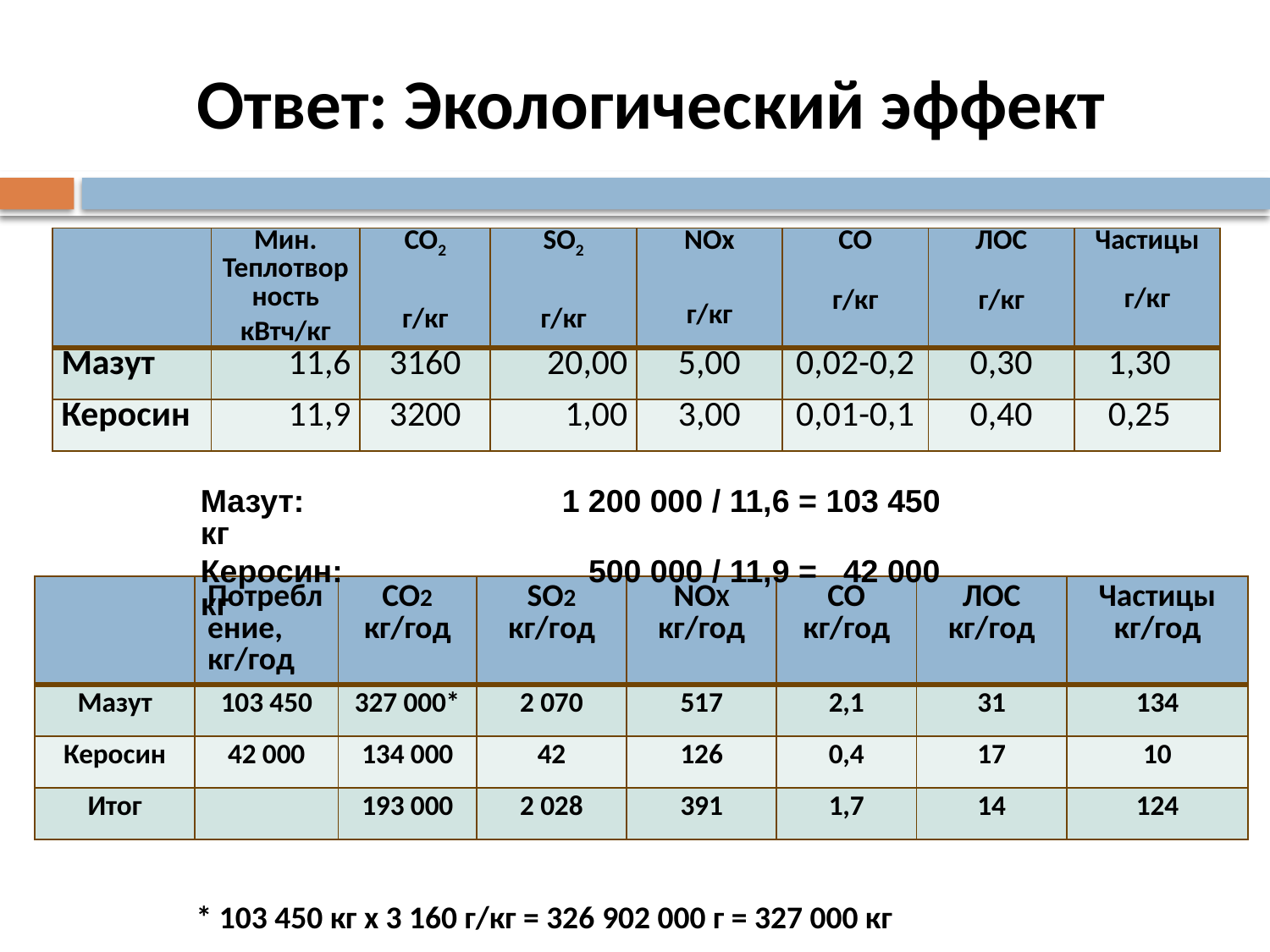

# Ответ: Экологический эффект
|  | Мин. Теплотворность кВтч/кг | CO2 г/кг | SO2 г/кг | NOx г/кг | CO г/кг | ЛОС г/кг | Частицы г/кг |
| --- | --- | --- | --- | --- | --- | --- | --- |
| Мазут | 11,6 | 3160 | 20,00 | 5,00 | 0,02-0,2 | 0,30 | 1,30 |
| Керосин | 11,9 | 3200 | 1,00 | 3,00 | 0,01-0,1 | 0,40 | 0,25 |
Мазут:	1 200 000 / 11,6 = 103 450 кг
Керосин:	500 000 / 11,9 =   42 000 кг
|  | Потребление, кг/год | CO2 кг/год | SO2 кг/год | NOX кг/год | CO кг/год | ЛOC кг/год | Частицы кг/год |
| --- | --- | --- | --- | --- | --- | --- | --- |
| Мазут | 103 450 | 327 000\* | 2 070 | 517 | 2,1 | 31 | 134 |
| Керосин | 42 000 | 134 000 | 42 | 126 | 0,4 | 17 | 10 |
| Итог |  | 193 000 | 2 028 | 391 | 1,7 | 14 | 124 |
* 103 450 кг x 3 160 г/кг = 326 902 000 г = 327 000 кг